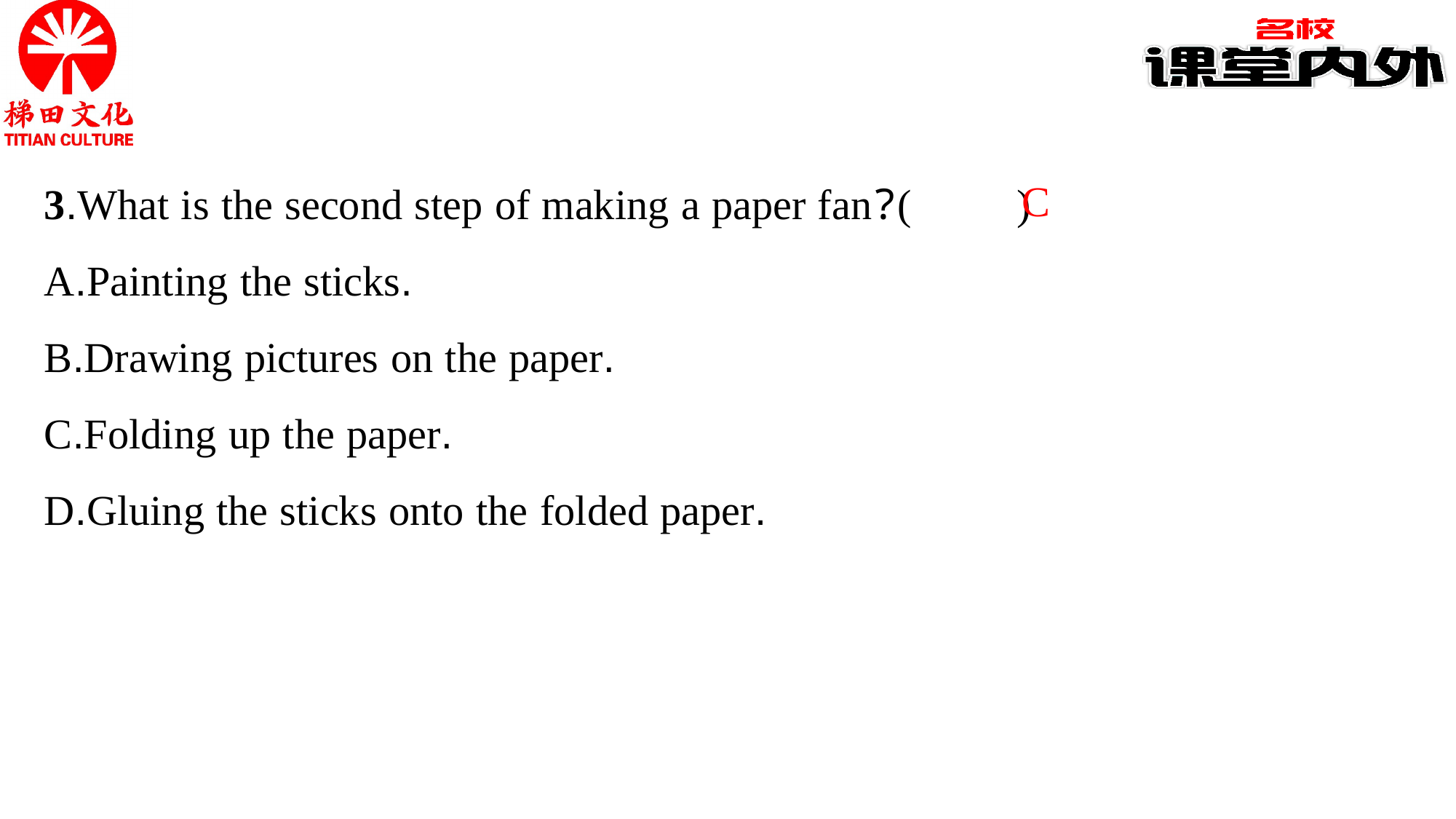

3.What is the second step of making a paper fan?(　　)
A.Painting the sticks.
B.Drawing pictures on the paper.
C.Folding up the paper.
D.Gluing the sticks onto the folded paper.
C